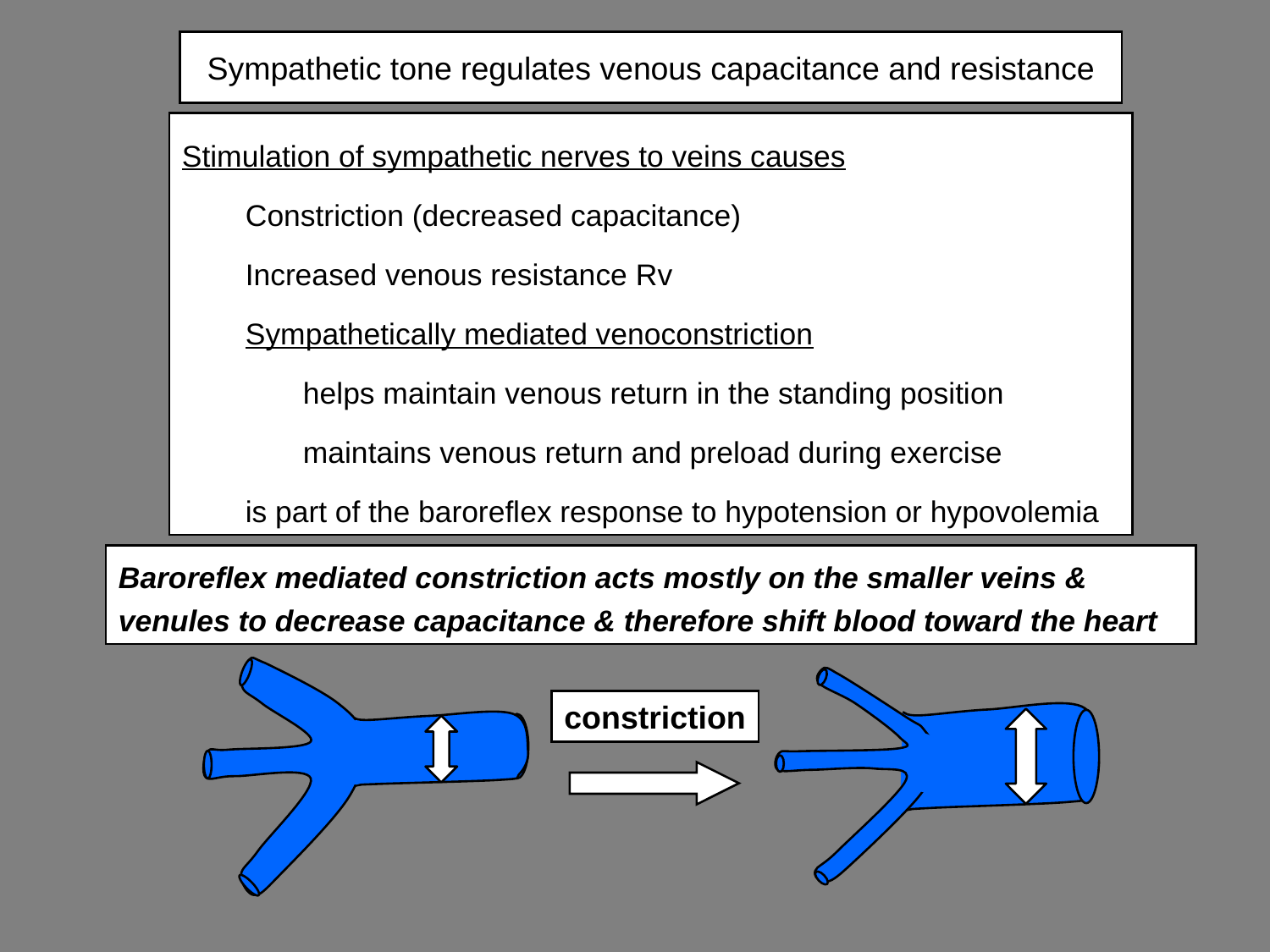

# Sympathetic tone regulates venous capacitance and resistance
Stimulation of sympathetic nerves to veins causes
Constriction (decreased capacitance)
Increased venous resistance Rv
Sympathetically mediated venoconstriction
       helps maintain venous return in the standing position
       maintains venous return and preload during exercise
is part of the baroreflex response to hypotension or hypovolemia
Baroreflex mediated constriction acts mostly on the smaller veins & venules to decrease capacitance & therefore shift blood toward the heart

constriction